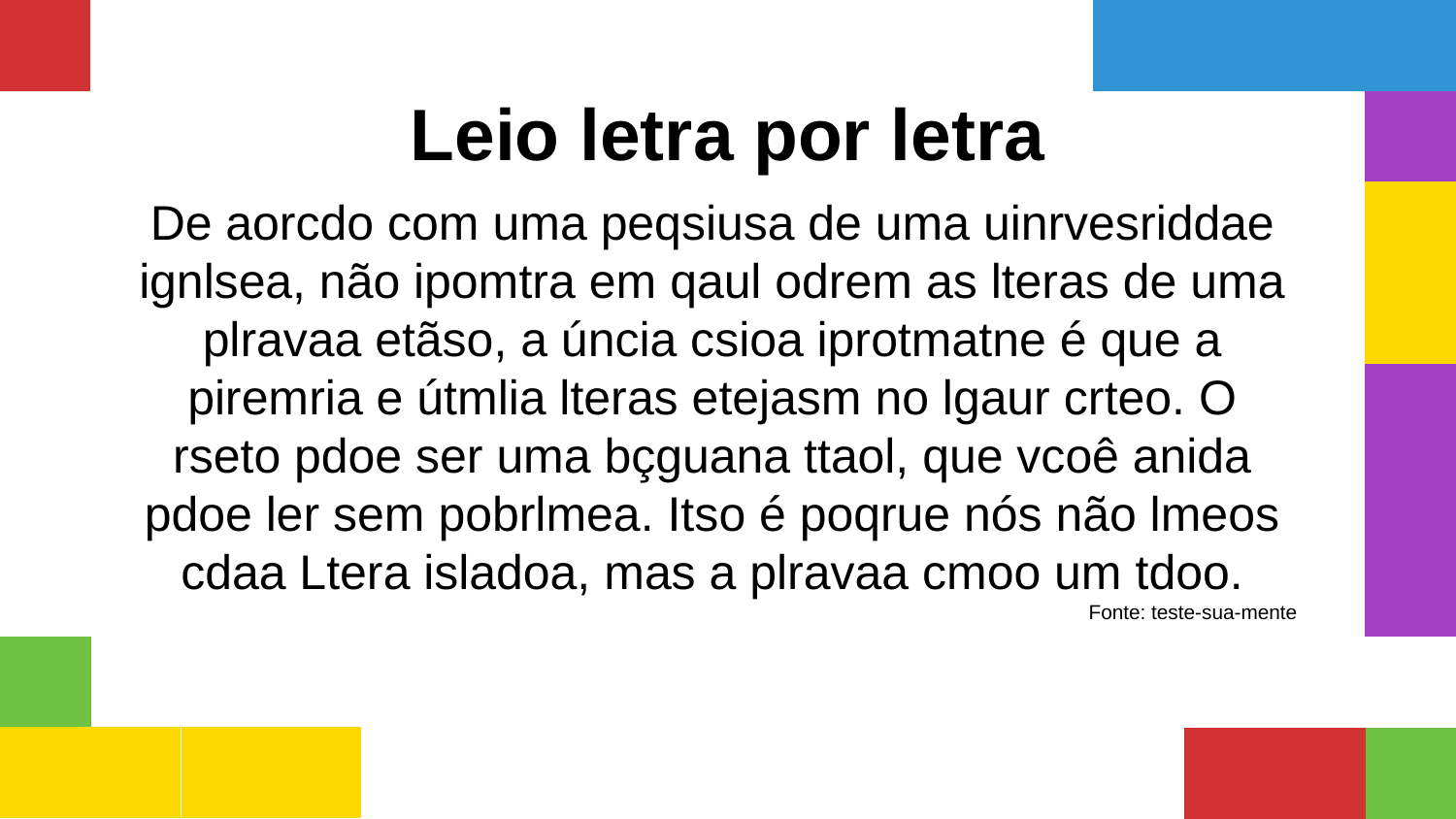

# Leio letra por letra
De aorcdo com uma peqsiusa de uma uinrvesriddae ignlsea, não ipomtra em qaul odrem as lteras de uma plravaa etãso, a úncia csioa iprotmatne é que a piremria e útmlia lteras etejasm no lgaur crteo. O rseto pdoe ser uma bçguana ttaol, que vcoê anida pdoe ler sem pobrlmea. Itso é poqrue nós não lmeos cdaa Ltera isladoa, mas a plravaa cmoo um tdoo.
Fonte: teste-sua-mente